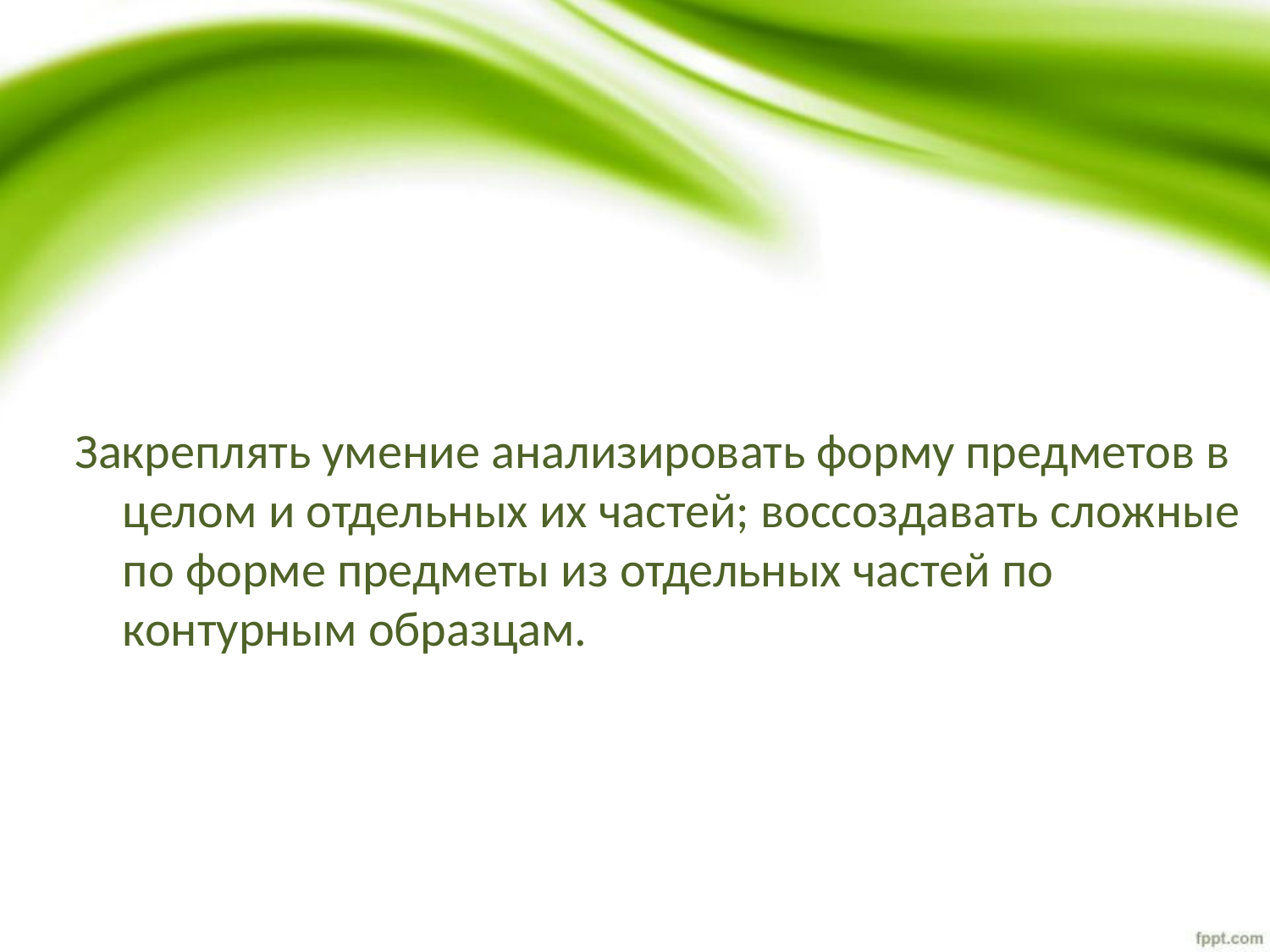

Закреплять умение анализировать форму предметов в целом и отдельных их частей; воссоздавать сложные по форме предметы из отдельных частей по контурным образцам.